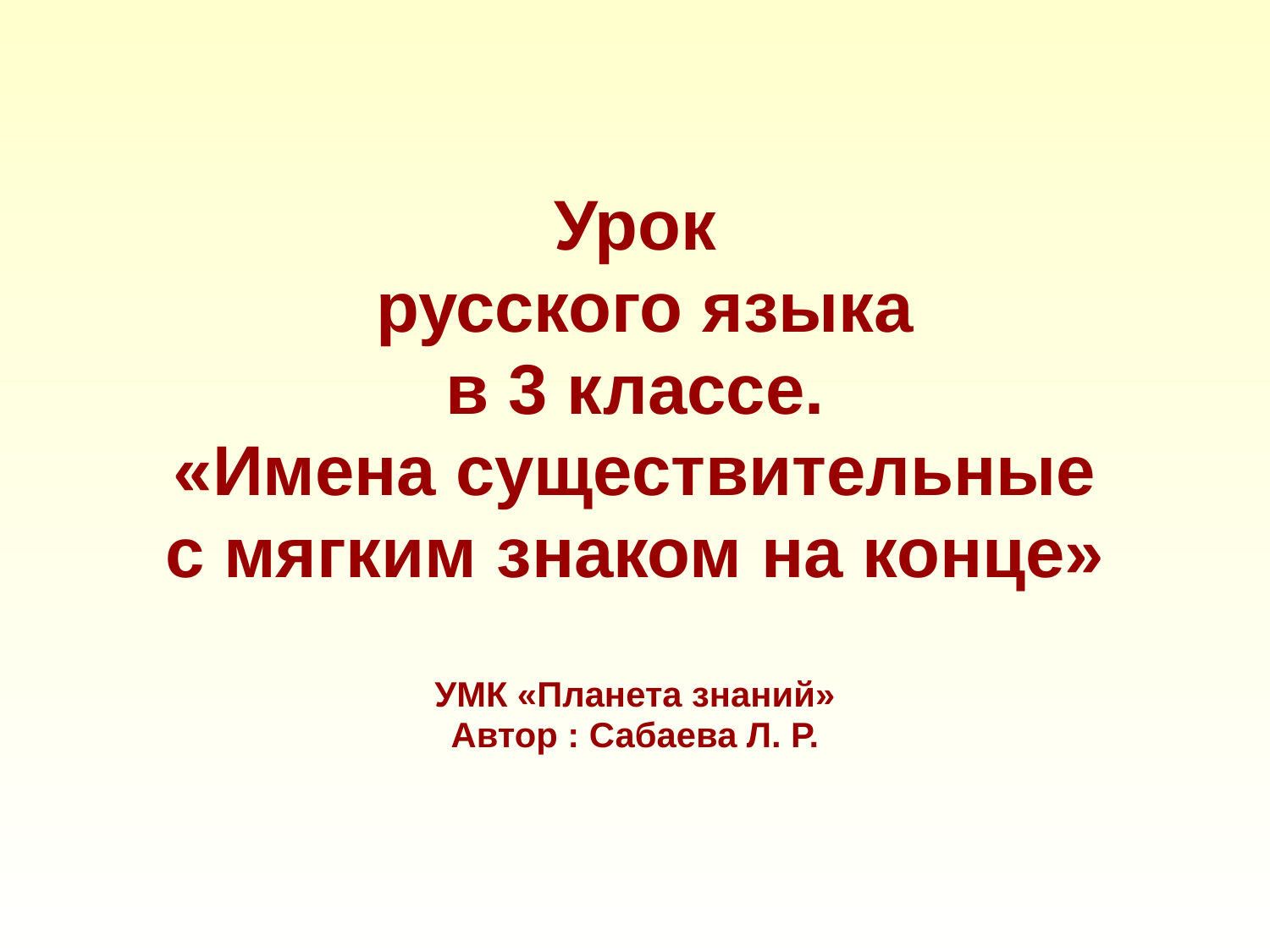

Урок
 русского языка
в 3 классе.
«Имена существительные
с мягким знаком на конце»

УМК «Планета знаний»
Автор : Сабаева Л. Р.